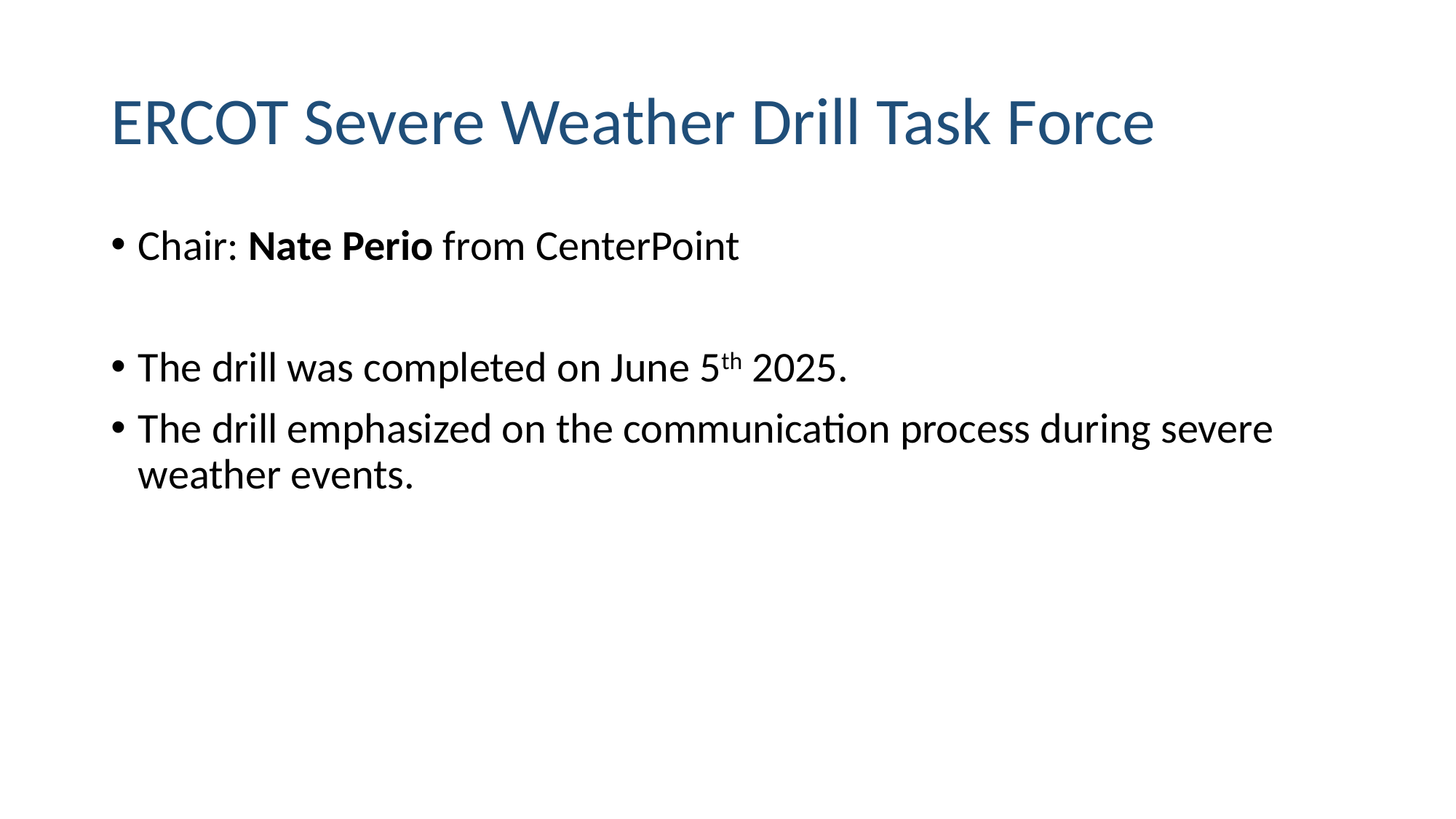

# ERCOT Severe Weather Drill Task Force
Chair: Nate Perio from CenterPoint

The drill was completed on June 5th 2025.
The drill emphasized on the communication process during severe weather events.